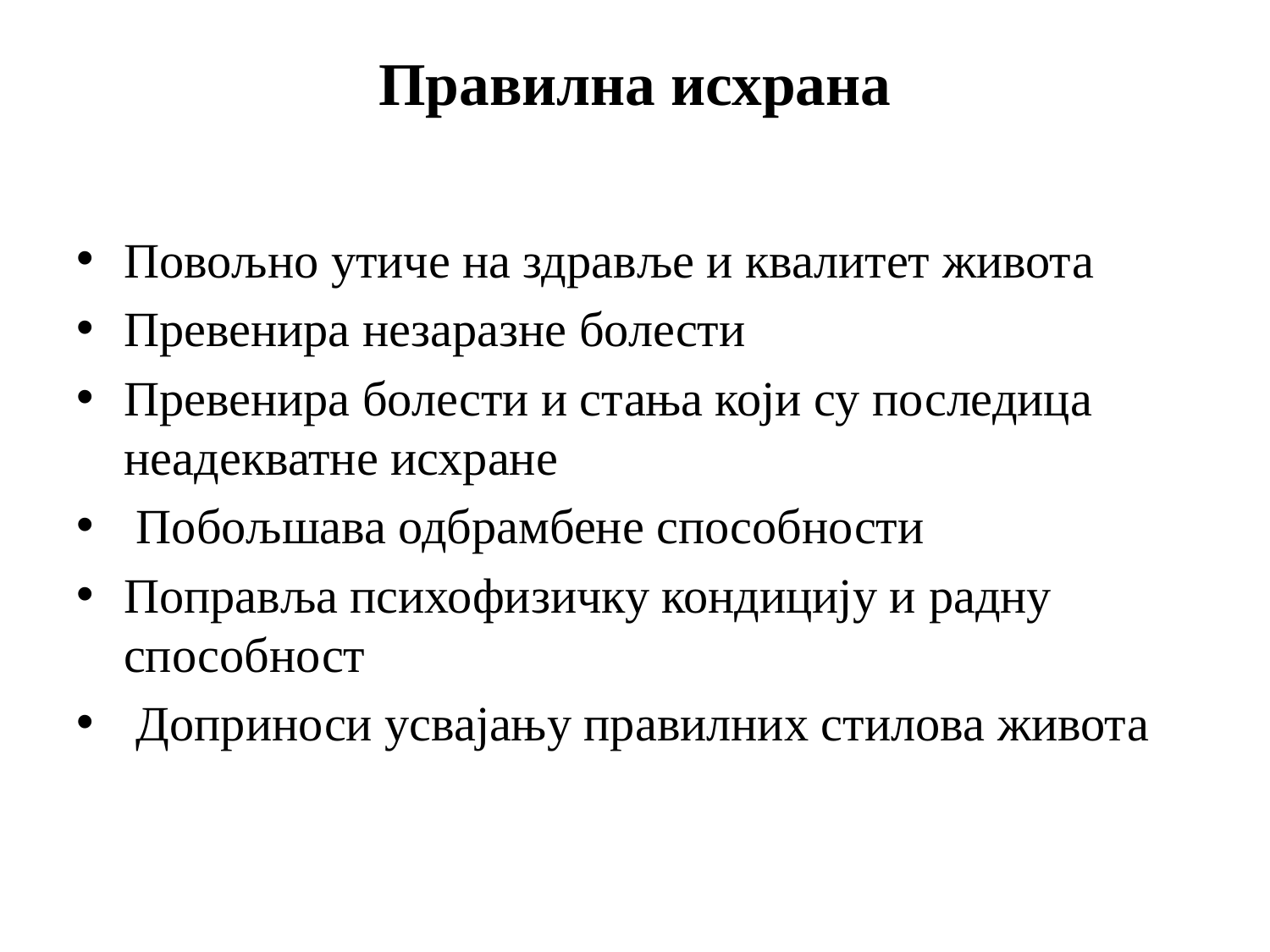

# Правилна исхрана
Повољно утиче на здравље и квалитет живота
Превенира незаразне болести
Превенира болести и стања који су последица неадекватне исхране
 Побољшава одбрамбене способности
Поправља психофизичку кондицију и радну способност
 Доприноси усвајању правилних стилова живота